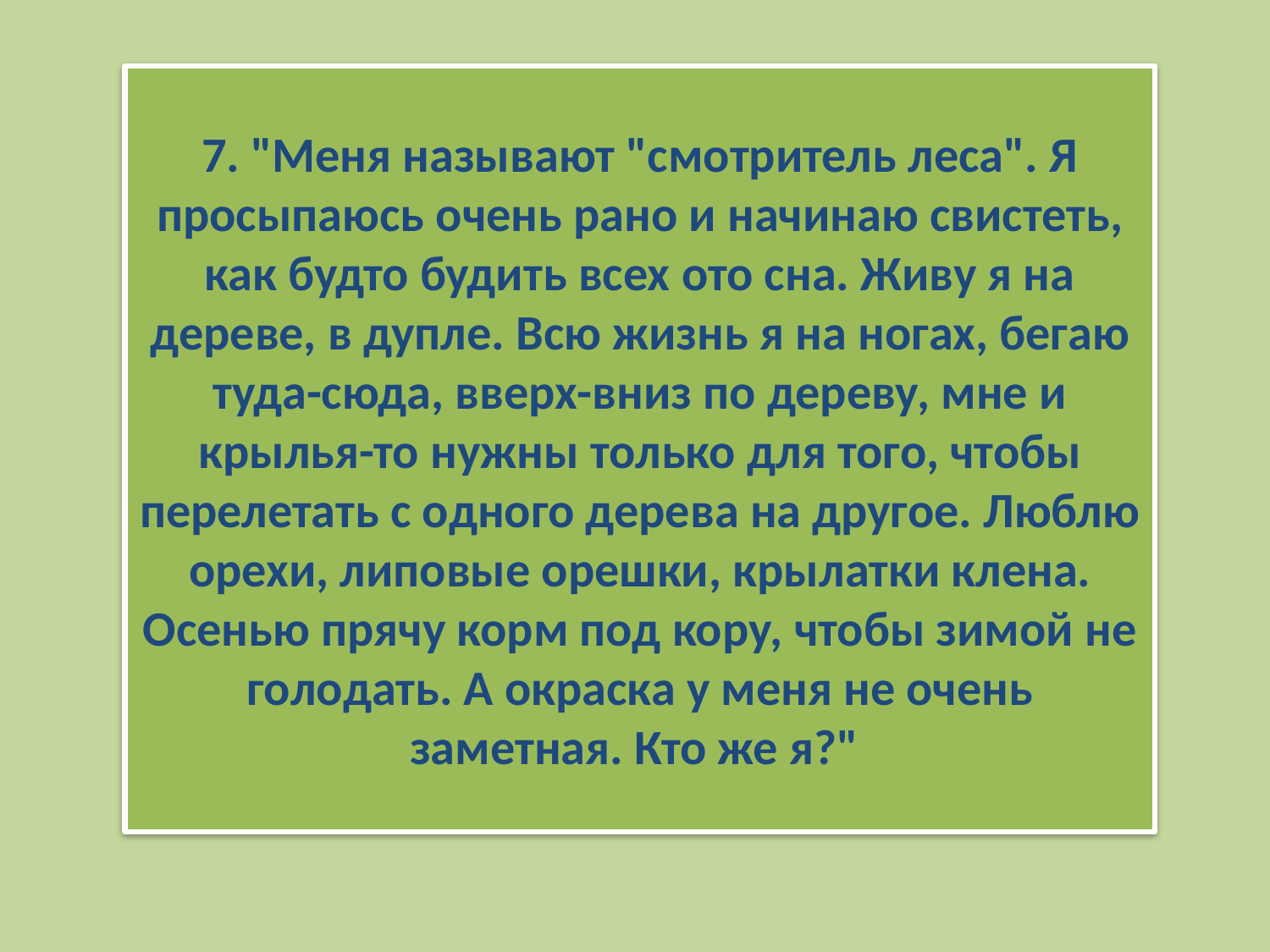

7. "Меня называют "смотритель леса". Я просыпаюсь очень рано и начинаю свистеть, как будто будить всех ото сна. Живу я на дереве, в дупле. Всю жизнь я на ногах, бегаю туда-сюда, вверх-вниз по дереву, мне и крылья-то нужны только для того, чтобы перелетать с одного дерева на другое. Люблю орехи, липовые орешки, крылатки клена. Осенью прячу корм под кору, чтобы зимой не голодать. А окраска у меня не очень заметная. Кто же я?"